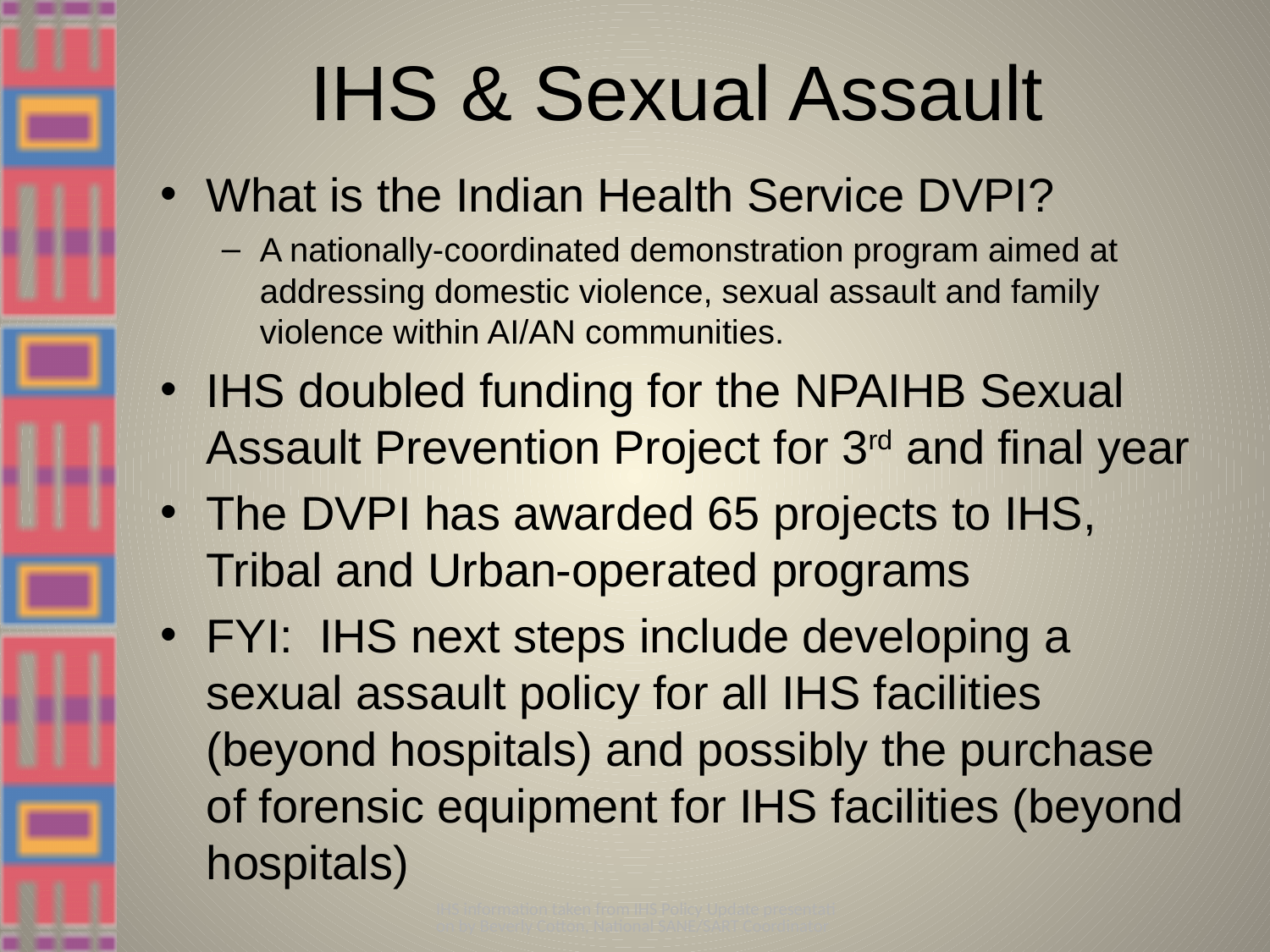

# IHS & Sexual Assault
What is the Indian Health Service DVPI?
A nationally-coordinated demonstration program aimed at addressing domestic violence, sexual assault and family violence within AI/AN communities.
IHS doubled funding for the NPAIHB Sexual Assault Prevention Project for 3rd and final year
The DVPI has awarded 65 projects to IHS, Tribal and Urban-operated programs
FYI:  IHS next steps include developing a sexual assault policy for all IHS facilities (beyond hospitals) and possibly the purchase of forensic equipment for IHS facilities (beyond hospitals)

IHS information taken from IHS Policy Update presentation by Beverly Cotton, National SANE/SART Coordinator